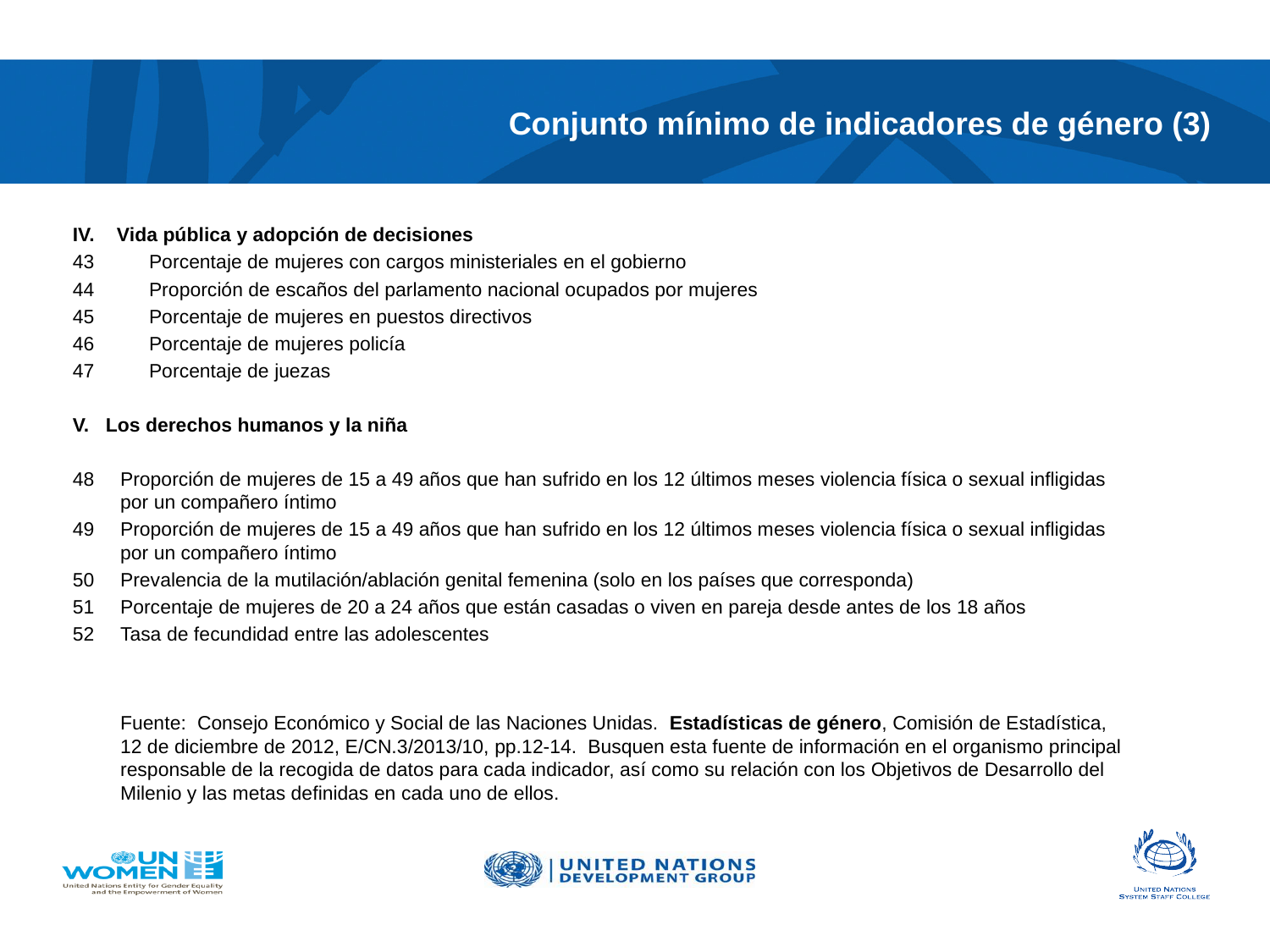

# Conjunto mínimo de indicadores de género (3)
IV.    Vida pública y adopción de decisiones
43          Porcentaje de mujeres con cargos ministeriales en el gobierno
44          Proporción de escaños del parlamento nacional ocupados por mujeres
45          Porcentaje de mujeres en puestos directivos
46          Porcentaje de mujeres policía
47          Porcentaje de juezas

V.   Los derechos humanos y la niña

48	Proporción de mujeres de 15 a 49 años que han sufrido en los 12 últimos meses violencia física o sexual infligidas por un compañero íntimo
49	Proporción de mujeres de 15 a 49 años que han sufrido en los 12 últimos meses violencia física o sexual infligidas por un compañero íntimo
Prevalencia de la mutilación/ablación genital femenina (solo en los países que corresponda)
Porcentaje de mujeres de 20 a 24 años que están casadas o viven en pareja desde antes de los 18 años
Tasa de fecundidad entre las adolescentes

	Fuente:  Consejo Económico y Social de las Naciones Unidas.  Estadísticas de género, Comisión de Estadística, 12 de diciembre de 2012, E/CN.3/2013/10, pp.12-14.  Busquen esta fuente de información en el organismo principal responsable de la recogida de datos para cada indicador, así como su relación con los Objetivos de Desarrollo del Milenio y las metas definidas en cada uno de ellos.